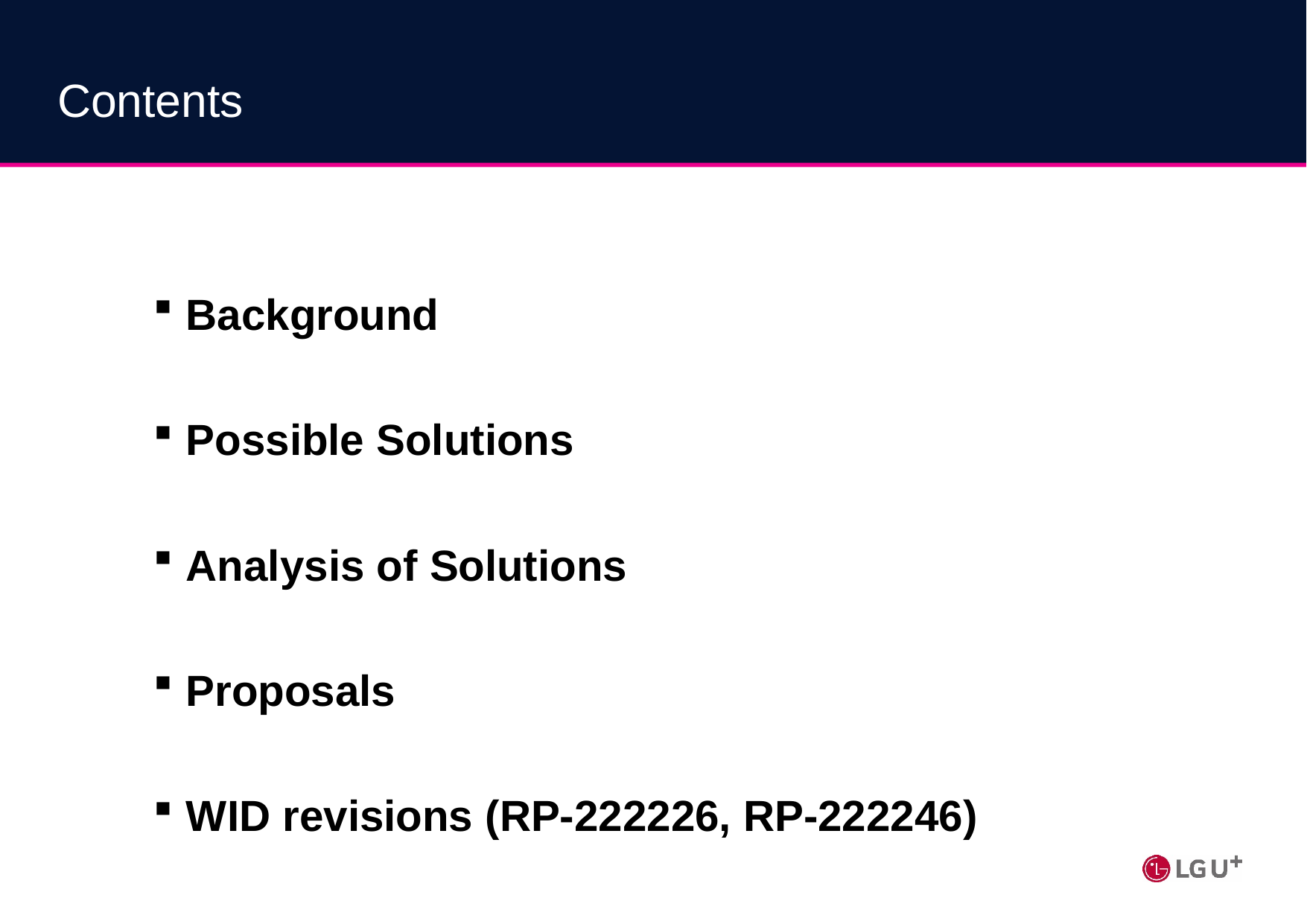

# Contents
 Background
 Possible Solutions
 Analysis of Solutions
 Proposals
 WID revisions (RP-222226, RP-222246)